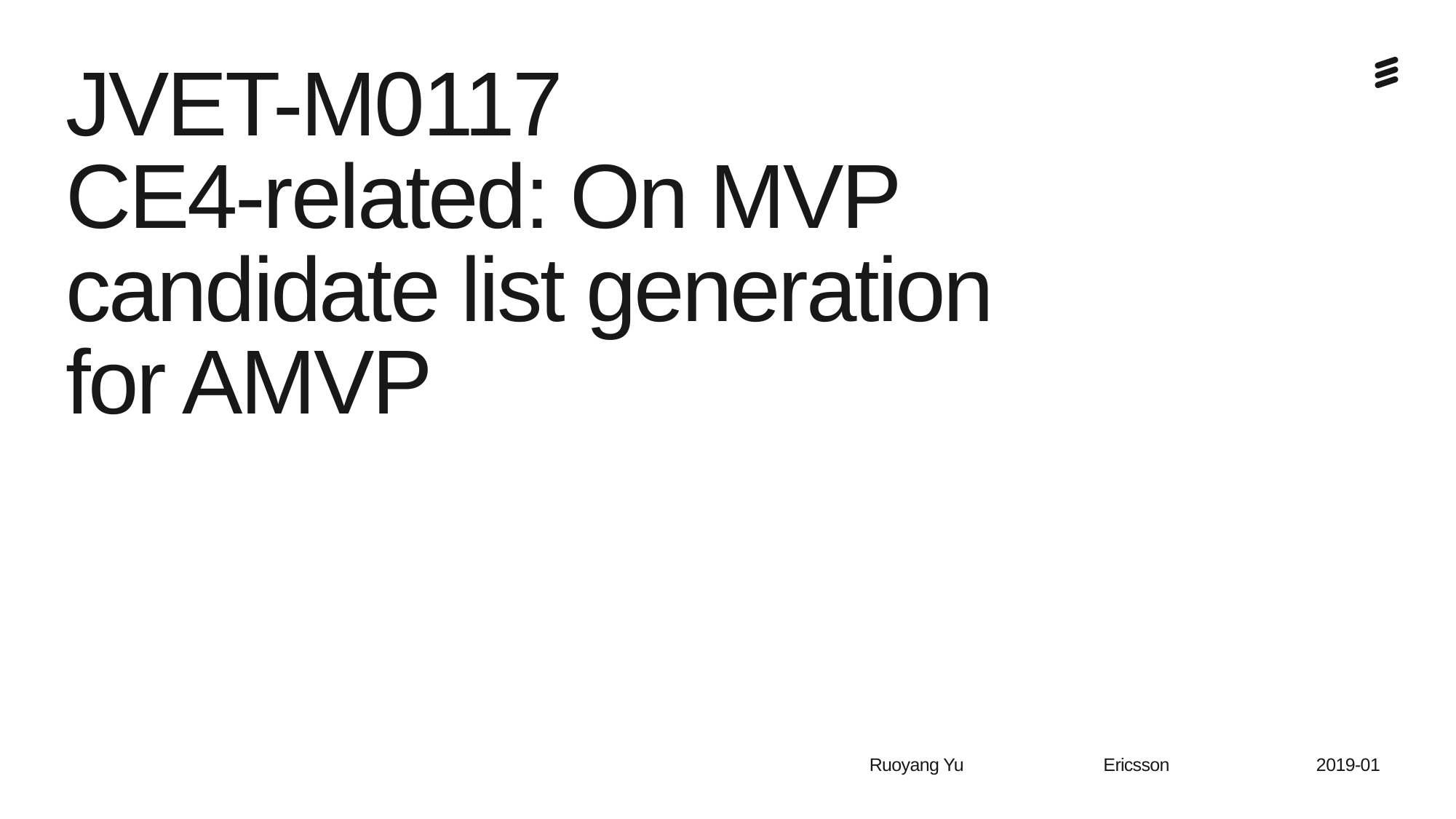

# JVET-M0117 CE4-related: On MVP candidate list generation for AMVP

Ericsson
2019-01
Ruoyang Yu